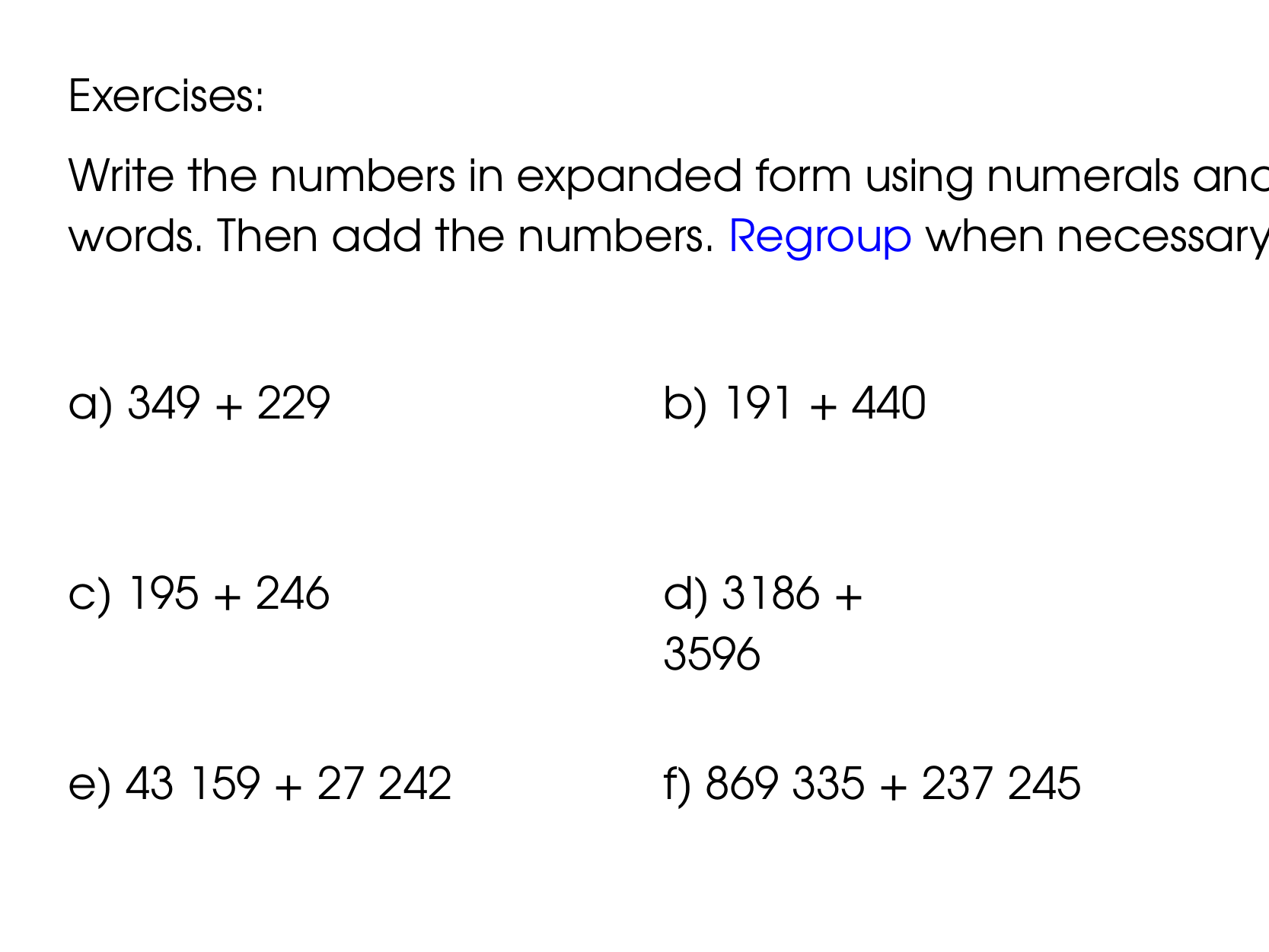

Exercises:
Write the numbers in expanded form using numerals and words. Then add the numbers. Regroup when necessary.
a) 349 + 229
b) 191 + 440
c) 195 + 246
d) 3186 + 3596
e) 43 159 + 27 242
f) 869 335 + 237 245